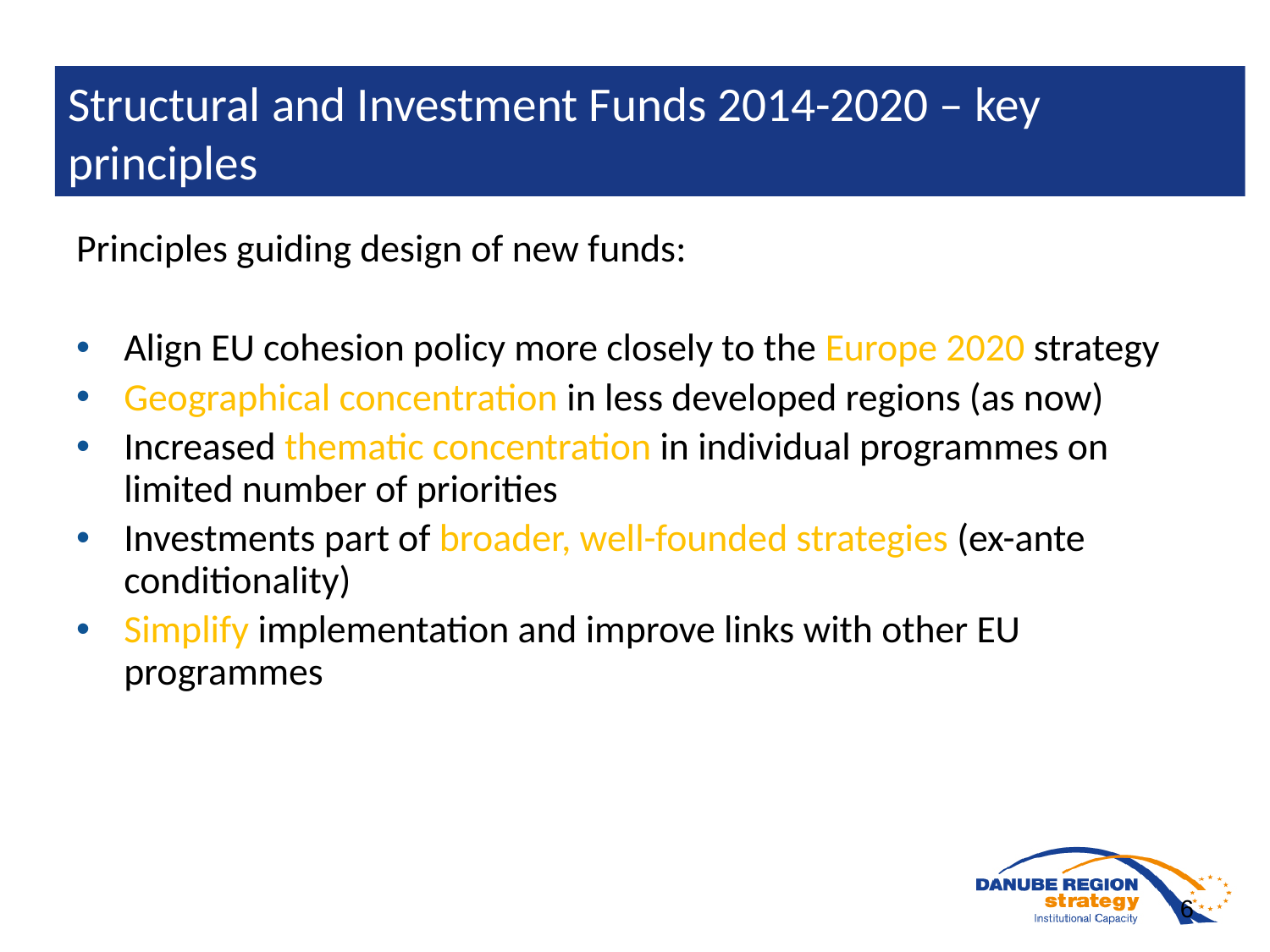

# Structural and Investment Funds 2014-2020 – key principles
Principles guiding design of new funds:

Align EU cohesion policy more closely to the Europe 2020 strategy
Geographical concentration in less developed regions (as now)
Increased thematic concentration in individual programmes on limited number of priorities
Investments part of broader, well-founded strategies (ex-ante conditionality)
Simplify implementation and improve links with other EU programmes
6